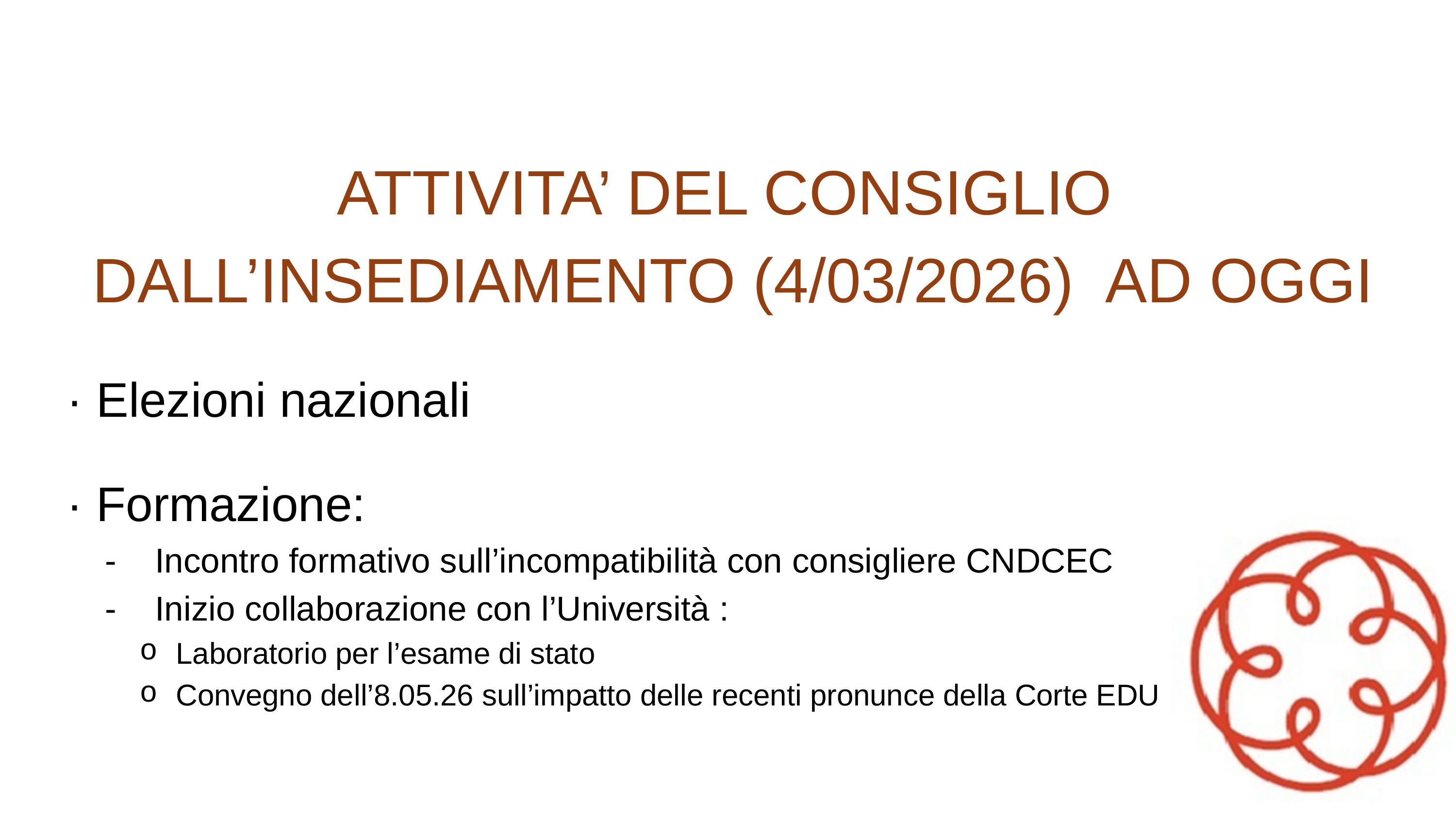

ATTIVITA’ DEL CONSIGLIO
DALL’INSEDIAMENTO (4/03/2026)  AD OGGI

· Elezioni nazionali

· Formazione:
    -    Incontro formativo sull’incompatibilità con consigliere CNDCEC
    -    Inizio collaborazione con l’Università :
Laboratorio per l’esame di stato
Convegno dell’8.05.26 sull’impatto delle recenti pronunce della Corte EDU